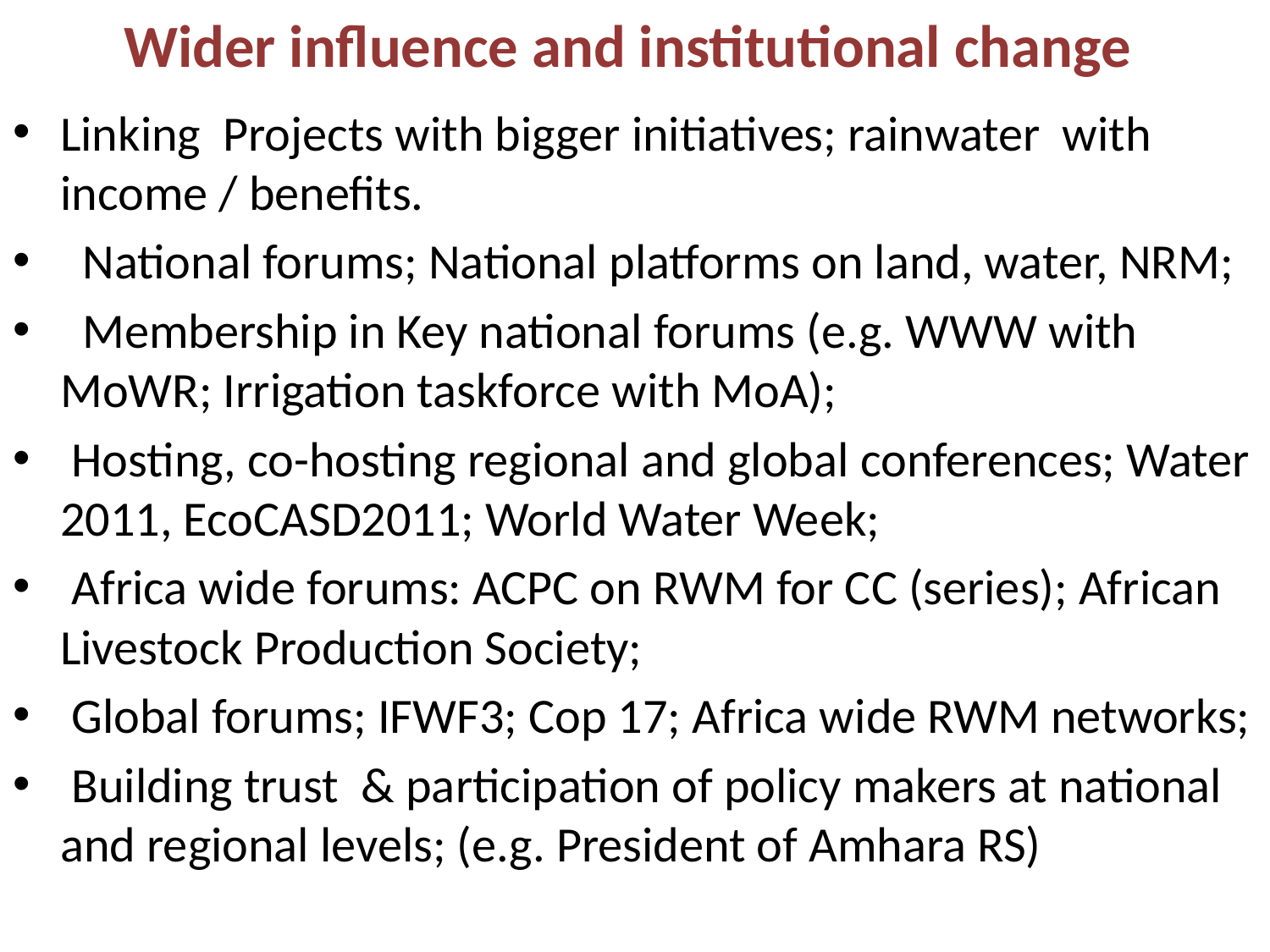

# Wider influence and institutional change
Linking  Projects with bigger initiatives; rainwater  with income / benefits.
  National forums; National platforms on land, water, NRM;
  Membership in Key national forums (e.g. WWW with MoWR; Irrigation taskforce with MoA);
 Hosting, co-hosting regional and global conferences; Water 2011, EcoCASD2011; World Water Week;
 Africa wide forums: ACPC on RWM for CC (series); African Livestock Production Society;
 Global forums; IFWF3; Cop 17; Africa wide RWM networks;
 Building trust  & participation of policy makers at national and regional levels; (e.g. President of Amhara RS)